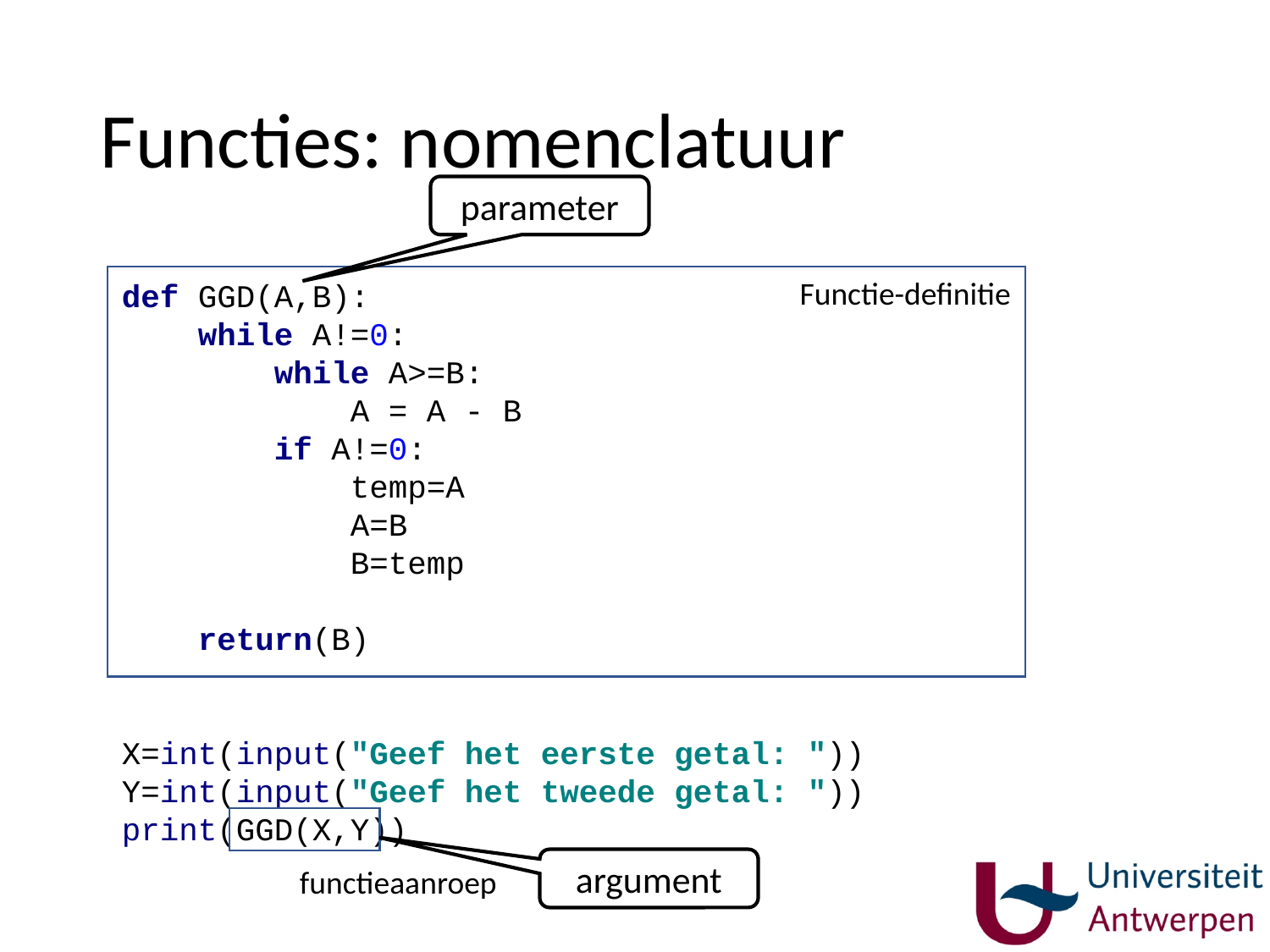

# Functies: nomenclatuur
parameter
def GGD(A,B):
    while A!=0:
        while A>=B:
            A = A - B
        if A!=0:
            temp=A
            A=B
            B=temp
    return(B)
X=int(input("Geef het eerste getal: "))
Y=int(input("Geef het tweede getal: "))
print(GGD(X,Y))

Functie-definitie

argument
functieaanroep